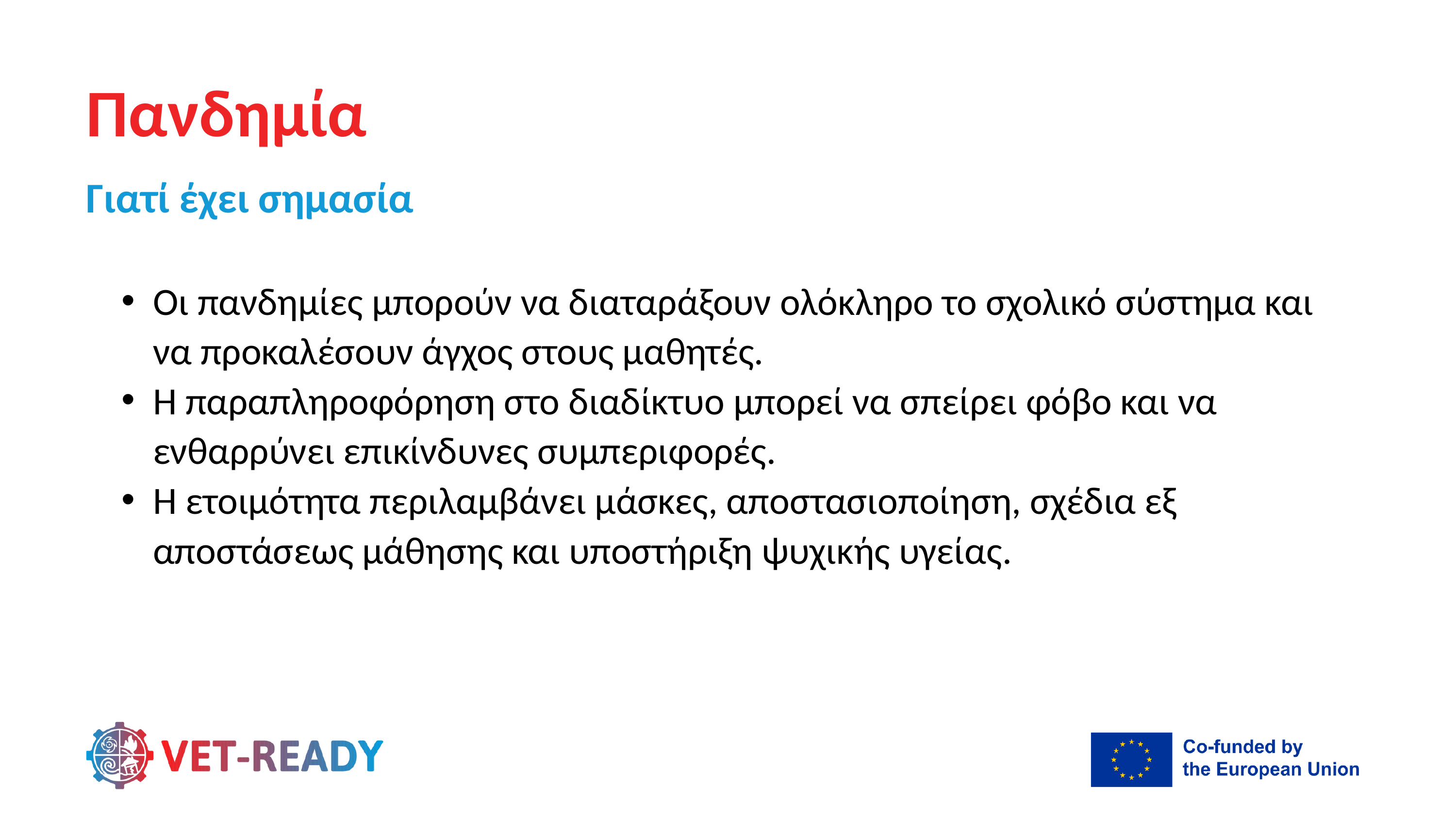

Πανδημία
Γιατί έχει σημασία
Οι πανδημίες μπορούν να διαταράξουν ολόκληρο το σχολικό σύστημα και να προκαλέσουν άγχος στους μαθητές.
Η παραπληροφόρηση στο διαδίκτυο μπορεί να σπείρει φόβο και να ενθαρρύνει επικίνδυνες συμπεριφορές.
Η ετοιμότητα περιλαμβάνει μάσκες, αποστασιοποίηση, σχέδια εξ αποστάσεως μάθησης και υποστήριξη ψυχικής υγείας.